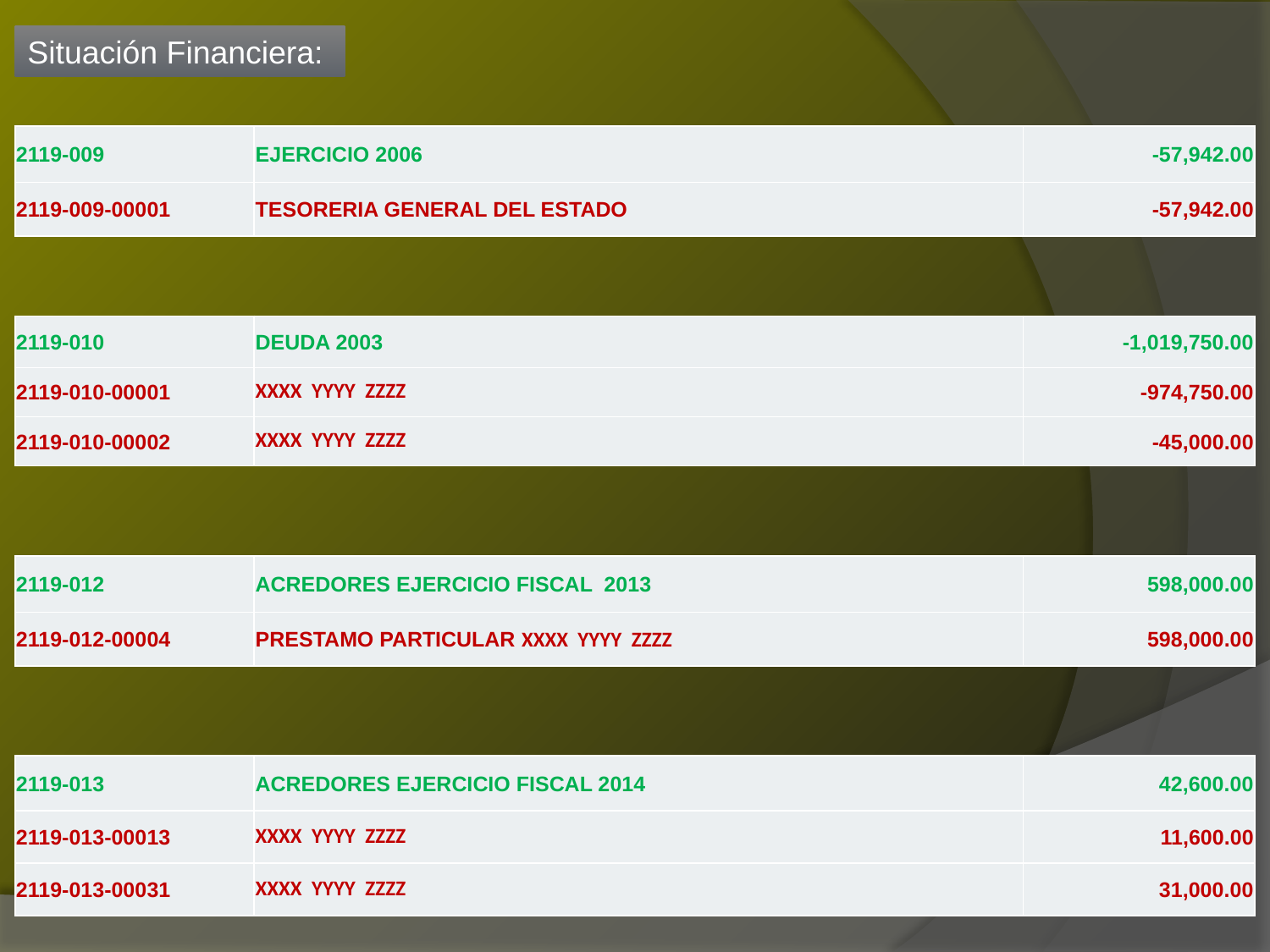

Situación Financiera:
| 2119-009 | EJERCICIO 2006 | -57,942.00 |
| --- | --- | --- |
| 2119-009-00001 | TESORERIA GENERAL DEL ESTADO | -57,942.00 |
| 2119-010 | DEUDA 2003 | -1,019,750.00 |
| --- | --- | --- |
| 2119-010-00001 | XXXX YYYY ZZZZ | -974,750.00 |
| 2119-010-00002 | XXXX YYYY ZZZZ | -45,000.00 |
| 2119-012 | ACREDORES EJERCICIO FISCAL 2013 | 598,000.00 |
| --- | --- | --- |
| 2119-012-00004 | PRESTAMO PARTICULAR XXXX YYYY ZZZZ | 598,000.00 |
| 2119-013 | ACREDORES EJERCICIO FISCAL 2014 | 42,600.00 |
| --- | --- | --- |
| 2119-013-00013 | XXXX YYYY ZZZZ | 11,600.00 |
| 2119-013-00031 | XXXX YYYY ZZZZ | 31,000.00 |